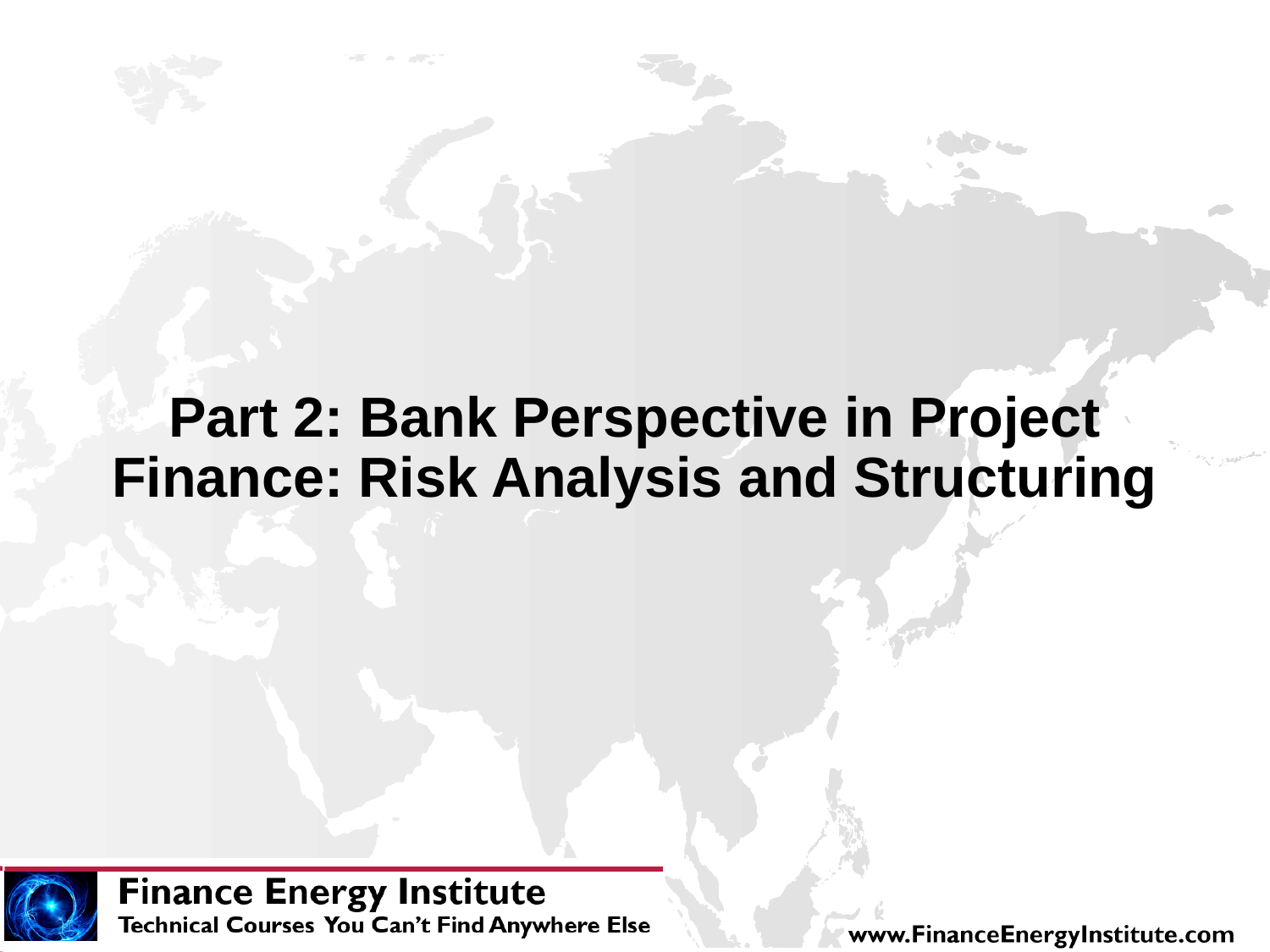

# Part 2: Bank Perspective in Project Finance: Risk Analysis and Structuring